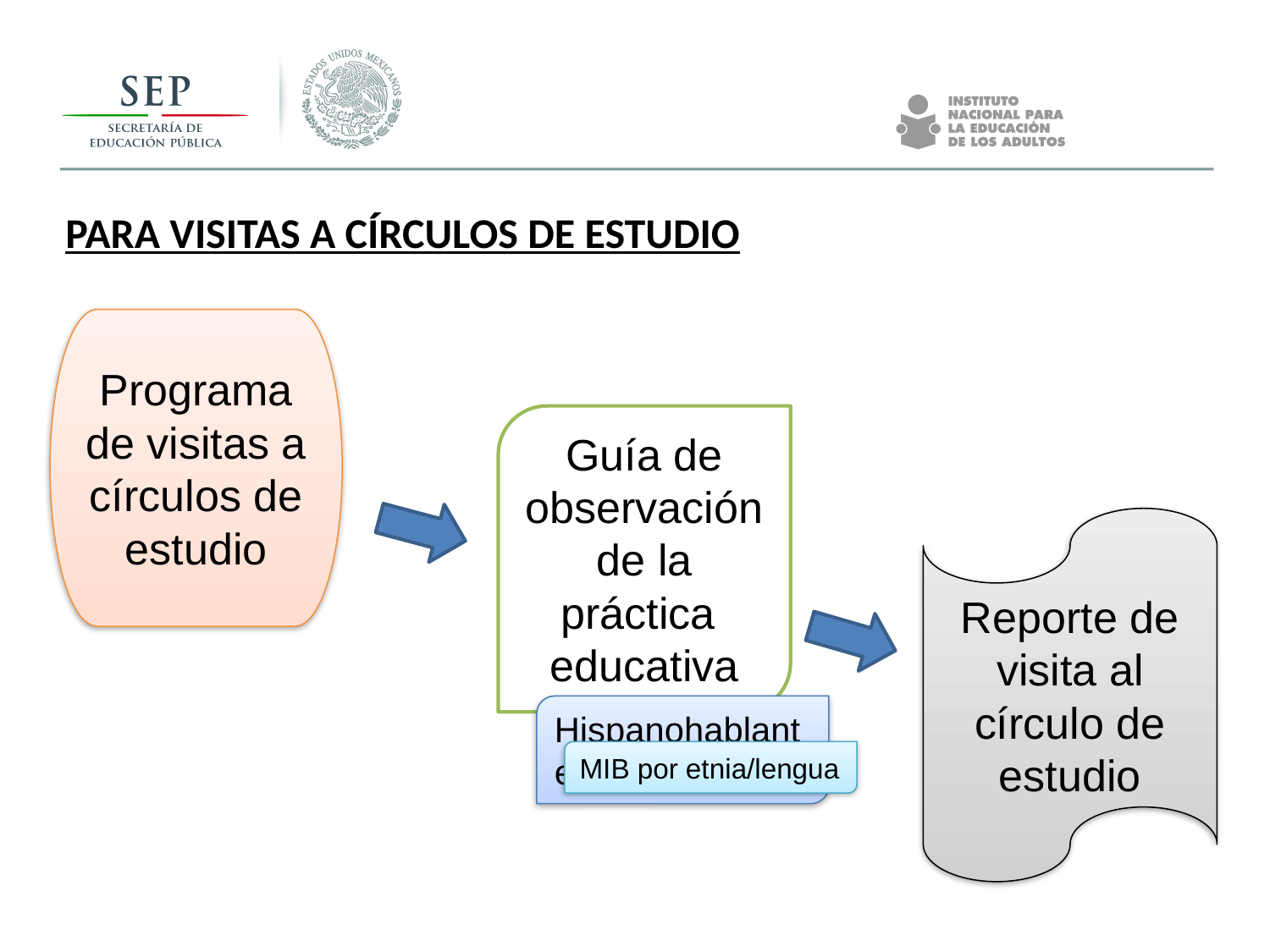

PARA VISITAS A CÍRCULOS DE ESTUDIO
Programa de visitas a círculos de estudio
Guía de observación de la práctica
educativa

Reporte de visita al círculo de estudio

Hispanohablante
MIB por etnia/lengua